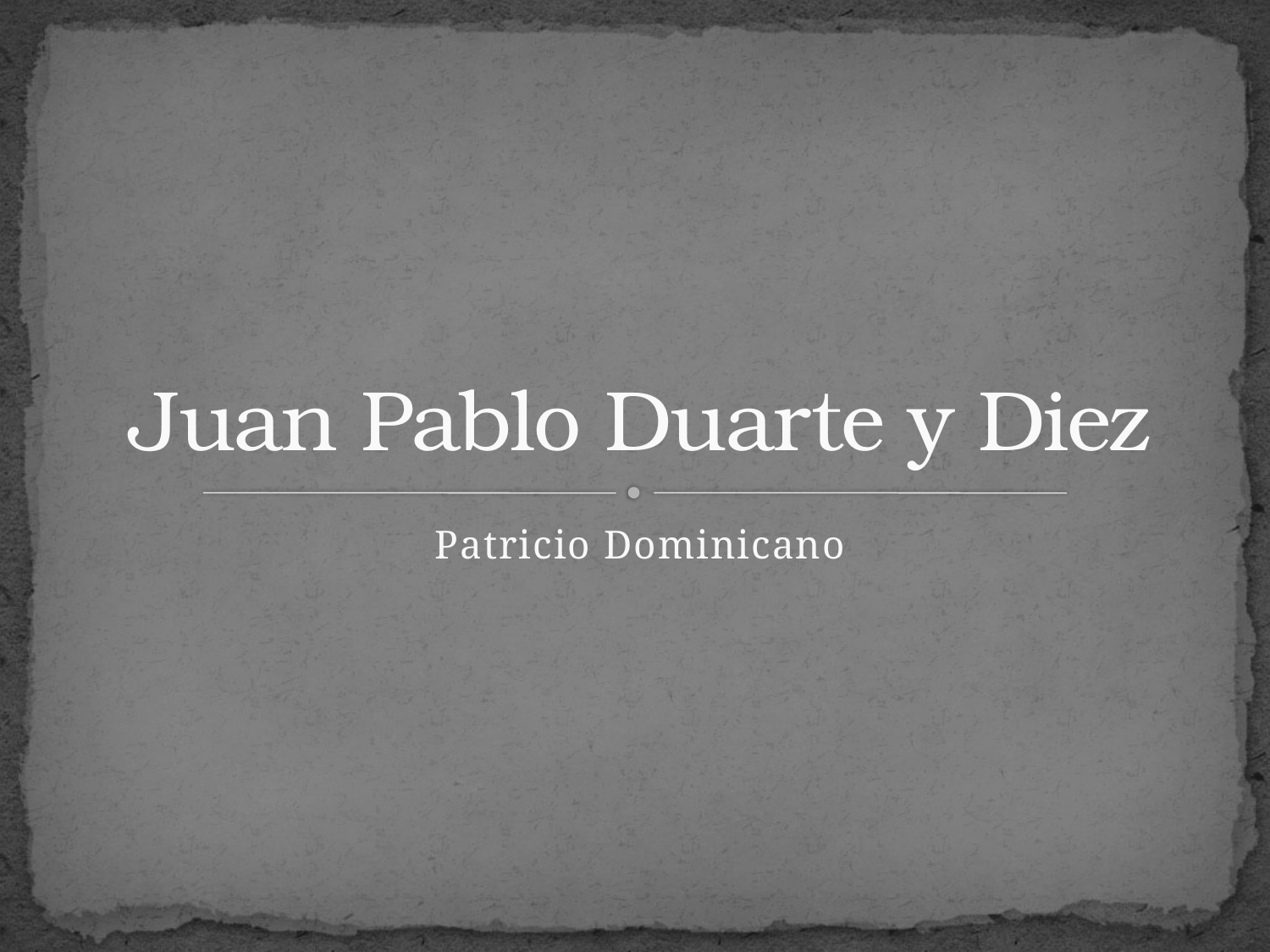

# Juan Pablo Duarte y Diez
Patricio Dominicano